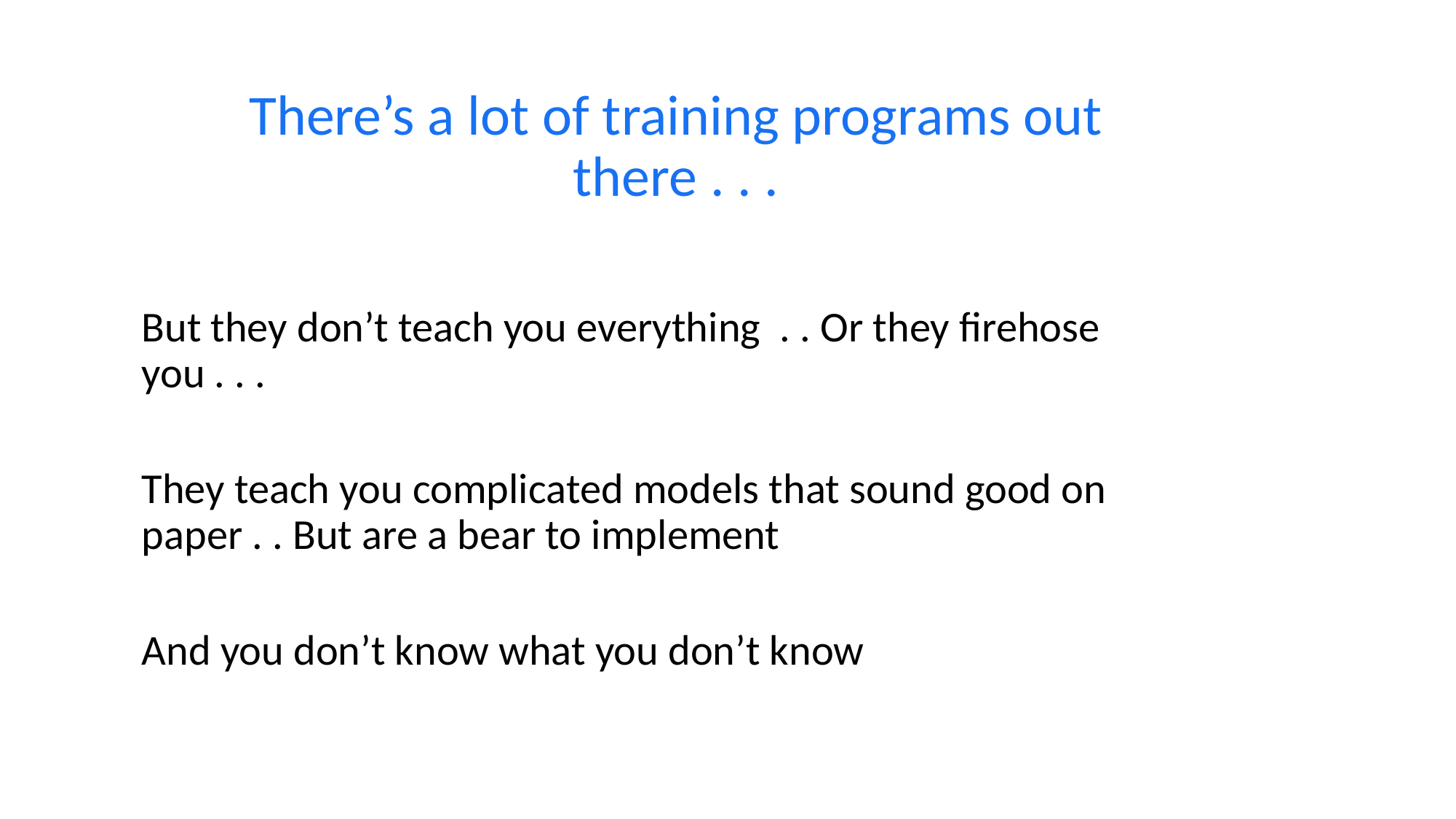

There’s a lot of training programs out there . . .

But they don’t teach you everything  . . Or they firehose you . . .

They teach you complicated models that sound good on paper . . But are a bear to implement

And you don’t know what you don’t know